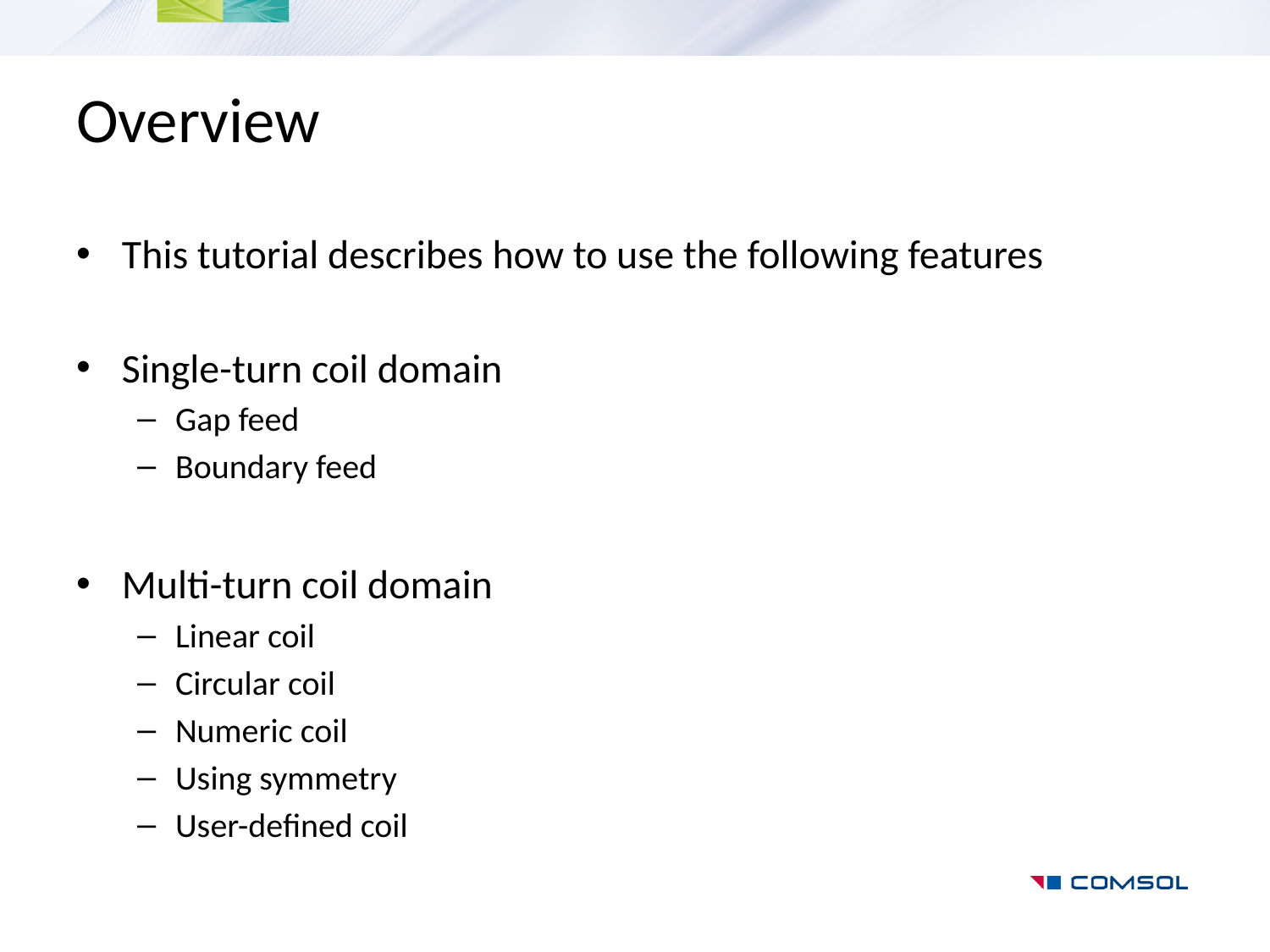

# Overview
This tutorial describes how to use the following features

Single-turn coil domain
Gap feed
Boundary feed

Multi-turn coil domain
Linear coil
Circular coil
Numeric coil
Using symmetry
User-defined coil